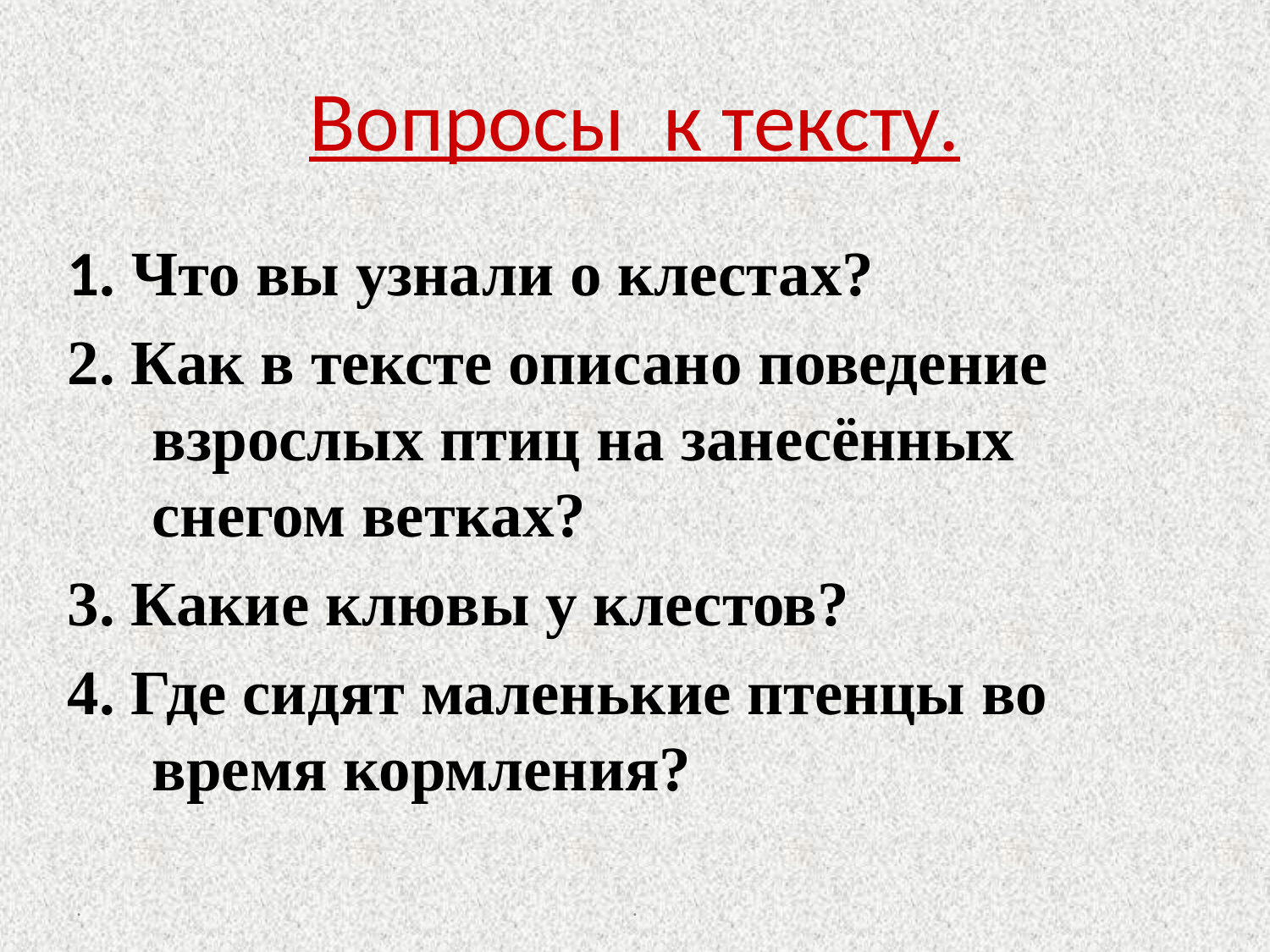

# Вопросы  к тексту.
1. Что вы узнали о клестах?
2. Как в тексте описано поведение взрослых птиц на занесённых снегом ветках?
3. Какие клювы у клестов?
4. Где сидят маленькие птенцы во время кормления?
.
.